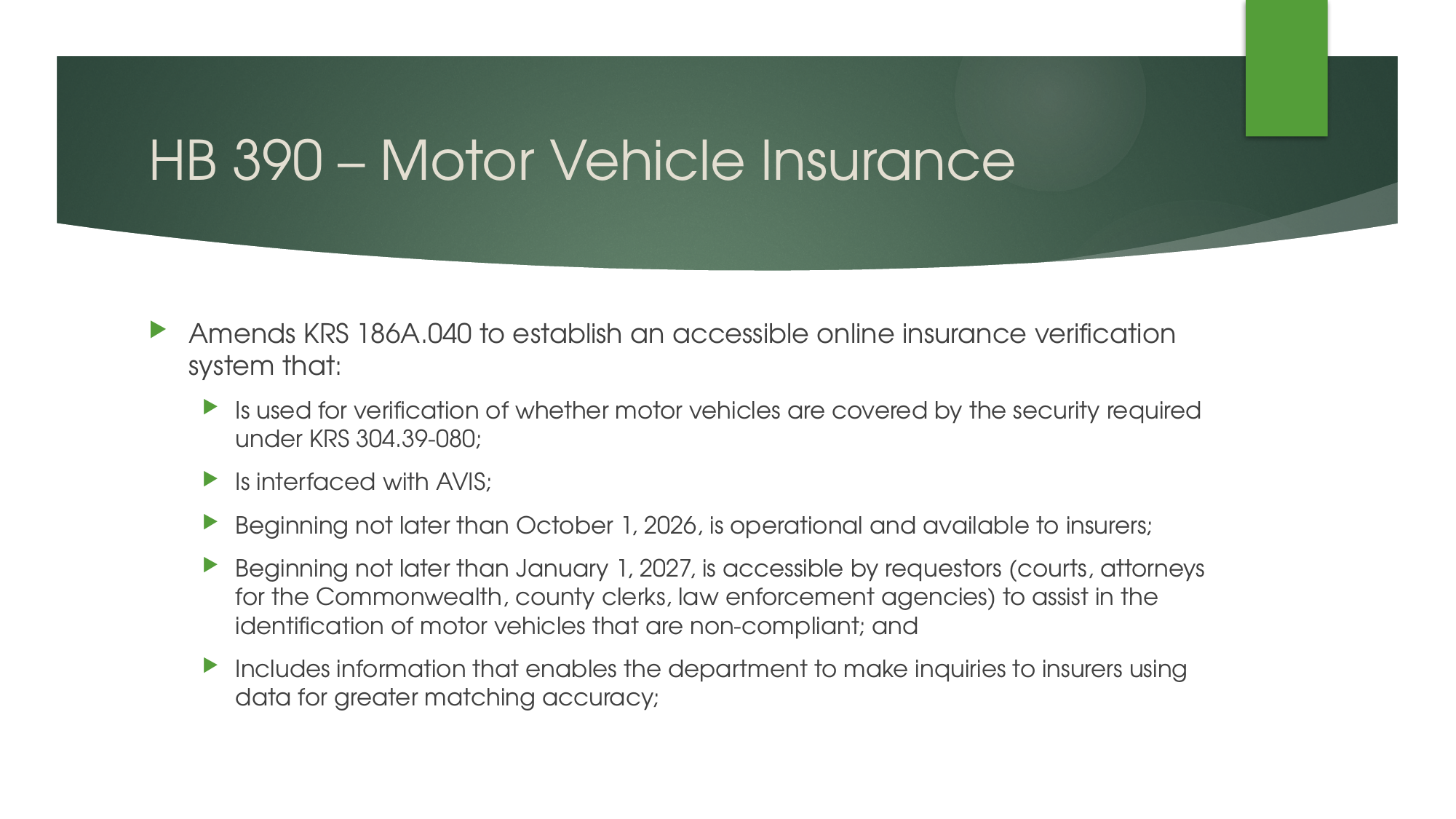

# HB 390 – Motor Vehicle Insurance
Amends KRS 186A.040 to establish an accessible online insurance verification system that:
Is used for verification of whether motor vehicles are covered by the security required under KRS 304.39-080;
Is interfaced with AVIS;
Beginning not later than October 1, 2026, is operational and available to insurers;
Beginning not later than January 1, 2027, is accessible by requestors (courts, attorneys for the Commonwealth, county clerks, law enforcement agencies) to assist in the identification of motor vehicles that are non-compliant; and
Includes information that enables the department to make inquiries to insurers using data for greater matching accuracy;